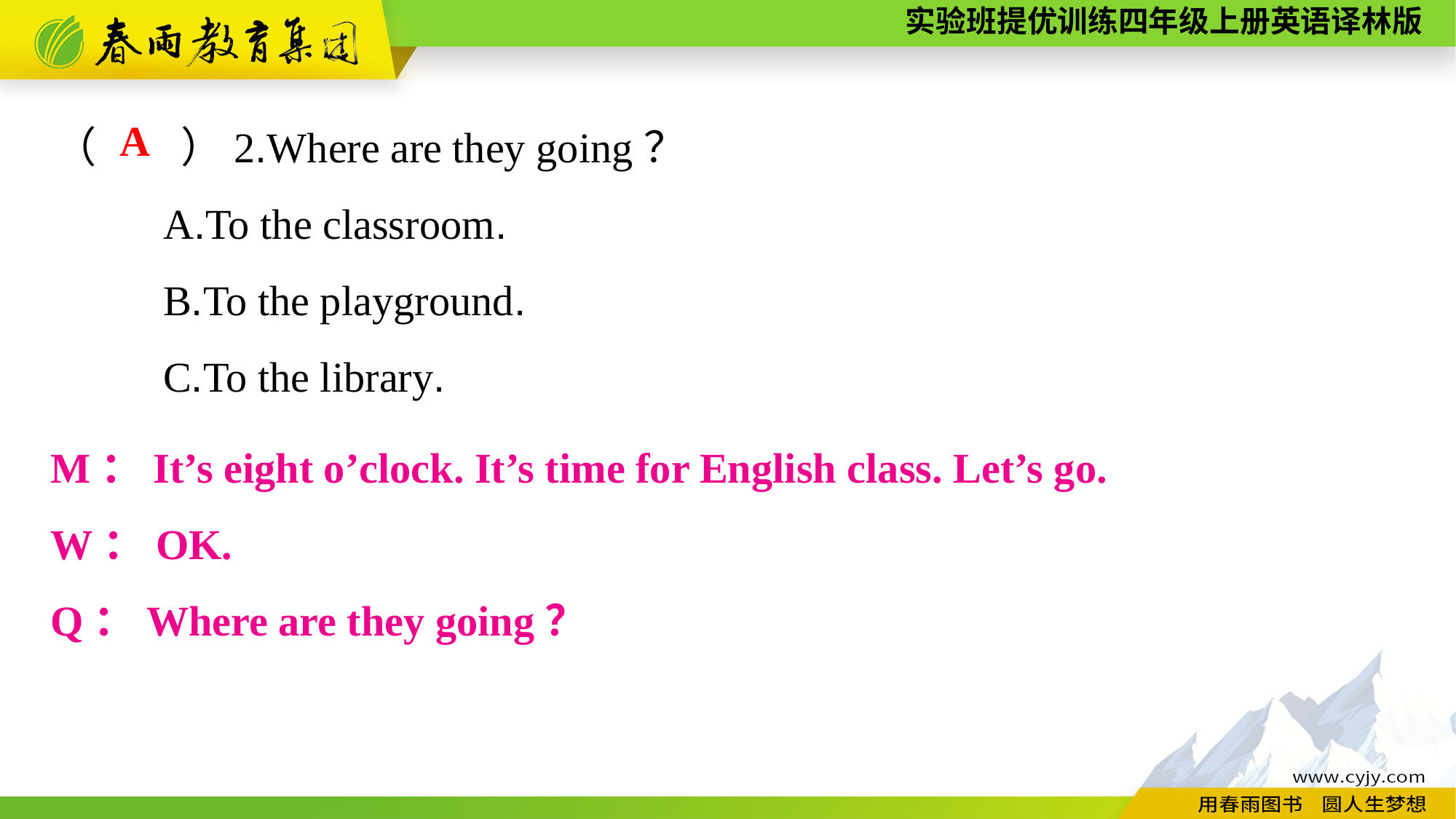

（　　）2.Where are they going？
	A.To the classroom.
	B.To the playground.
	C.To the library.
A
M：It’s eight o’clock. It’s time for English class. Let’s go.
W：OK.
Q：Where are they going？